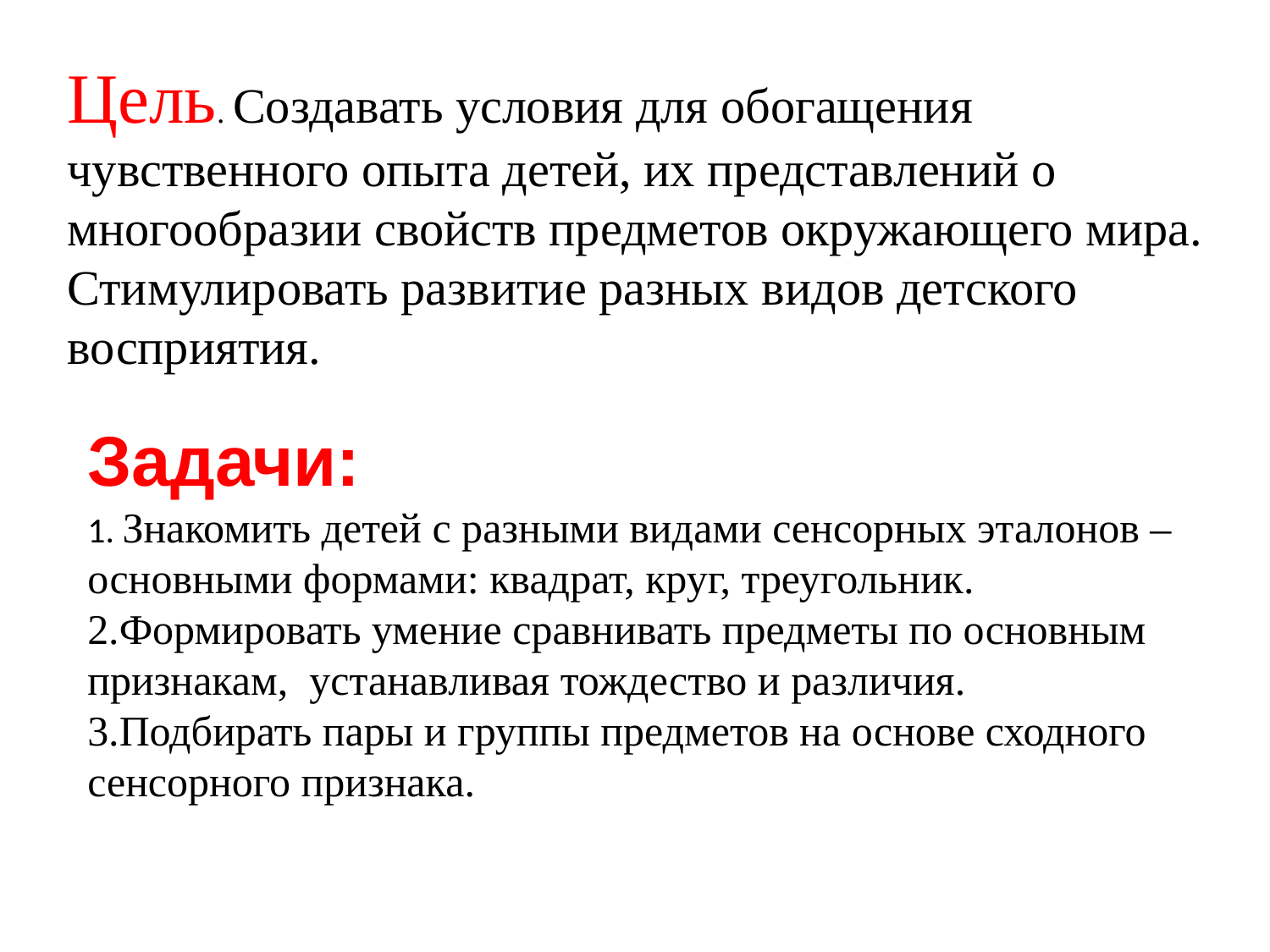

Цель. Создавать условия для обогащения чувственного опыта детей, их представлений о многообразии свойств предметов окружающего мира.
Стимулировать развитие разных видов детского восприятия.
Задачи:
1. Знакомить детей с разными видами сенсорных эталонов – основными формами: квадрат, круг, треугольник.
2.Формировать умение сравнивать предметы по основным  признакам,  устанавливая тождество и различия.
3.Подбирать пары и группы предметов на основе сходного сенсорного признака.